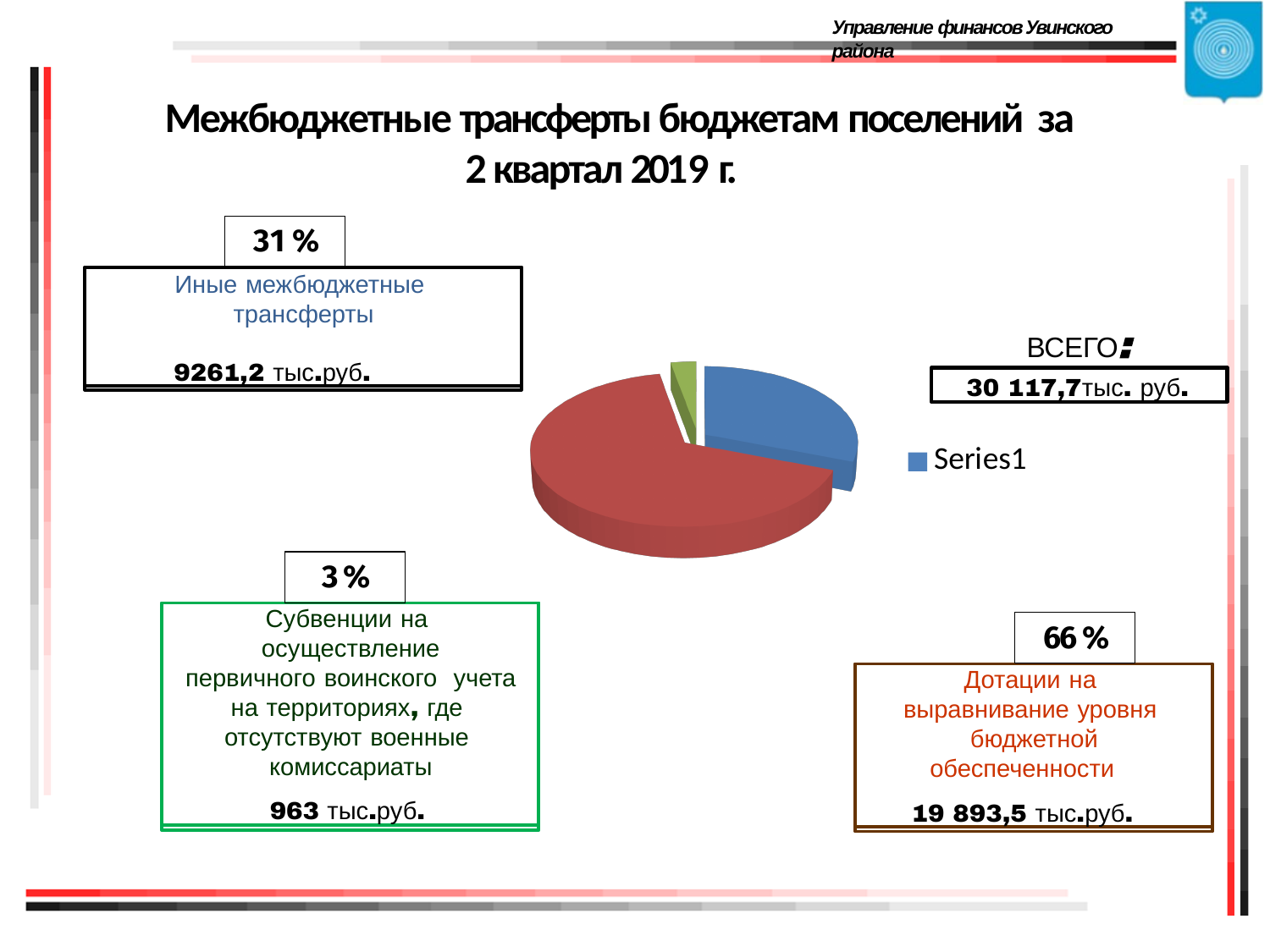

Управление финансов Увинского района

# Межбюджетные трансферты бюджетам поселений  за     2 квартал 2019 г.

31 %

Иные межбюджетные  трансферты
9261,2 тыс.руб.

[unsupported chart]

ВСЕГО:
30 117,7тыс. руб.

3 %

Субвенции на  осуществление
первичного воинского  учета на территориях, где  отсутствуют военные  комиссариаты
963 тыс.руб.

66 %

Дотации на  выравнивание уровня  бюджетной
обеспеченности
19 893,5 тыс.руб.